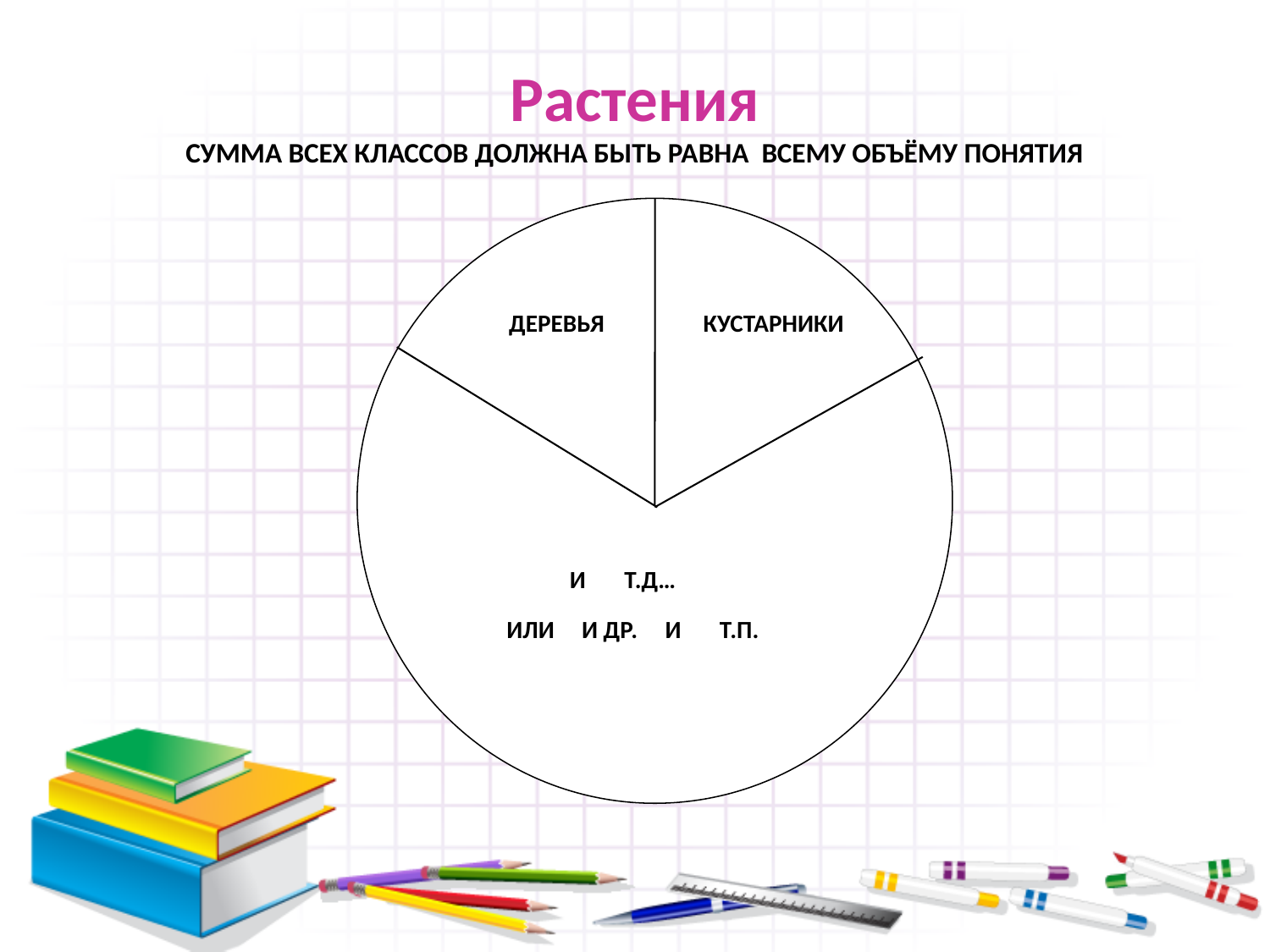

# Растения СУММА ВСЕХ КЛАССОВ ДОЛЖНА БЫТЬ РАВНА  ВСЕМУ ОБЪЁМУ ПОНЯТИЯ
      ДЕРЕВЬЯ                  КУСТАРНИКИ

             И       Т.Д…
         ИЛИ     И ДР.     И       Т.П.